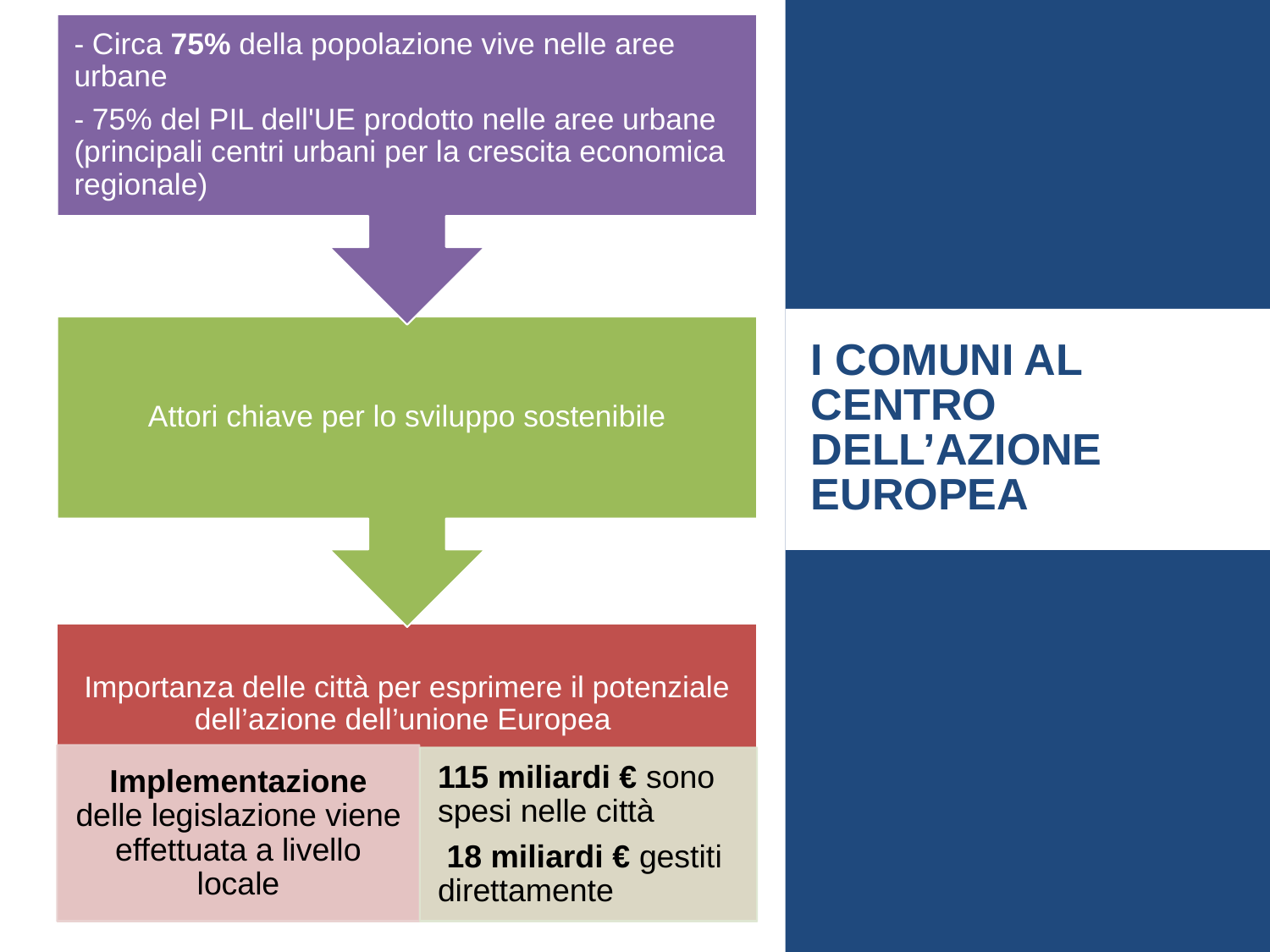

Importanza delle città per esprimere il potenziale dell’azione dell’unione Europea
Implementazione delle legislazione viene effettuata a livello locale
115 miliardi € sono spesi nelle città
 18 miliardi € gestiti direttamente
Attori chiave per lo sviluppo sostenibile
- Circa 75% della popolazione vive nelle aree urbane
- 75% del PIL dell'UE prodotto nelle aree urbane (principali centri urbani per la crescita economica regionale)

# I comuni al centro dell’azione europea